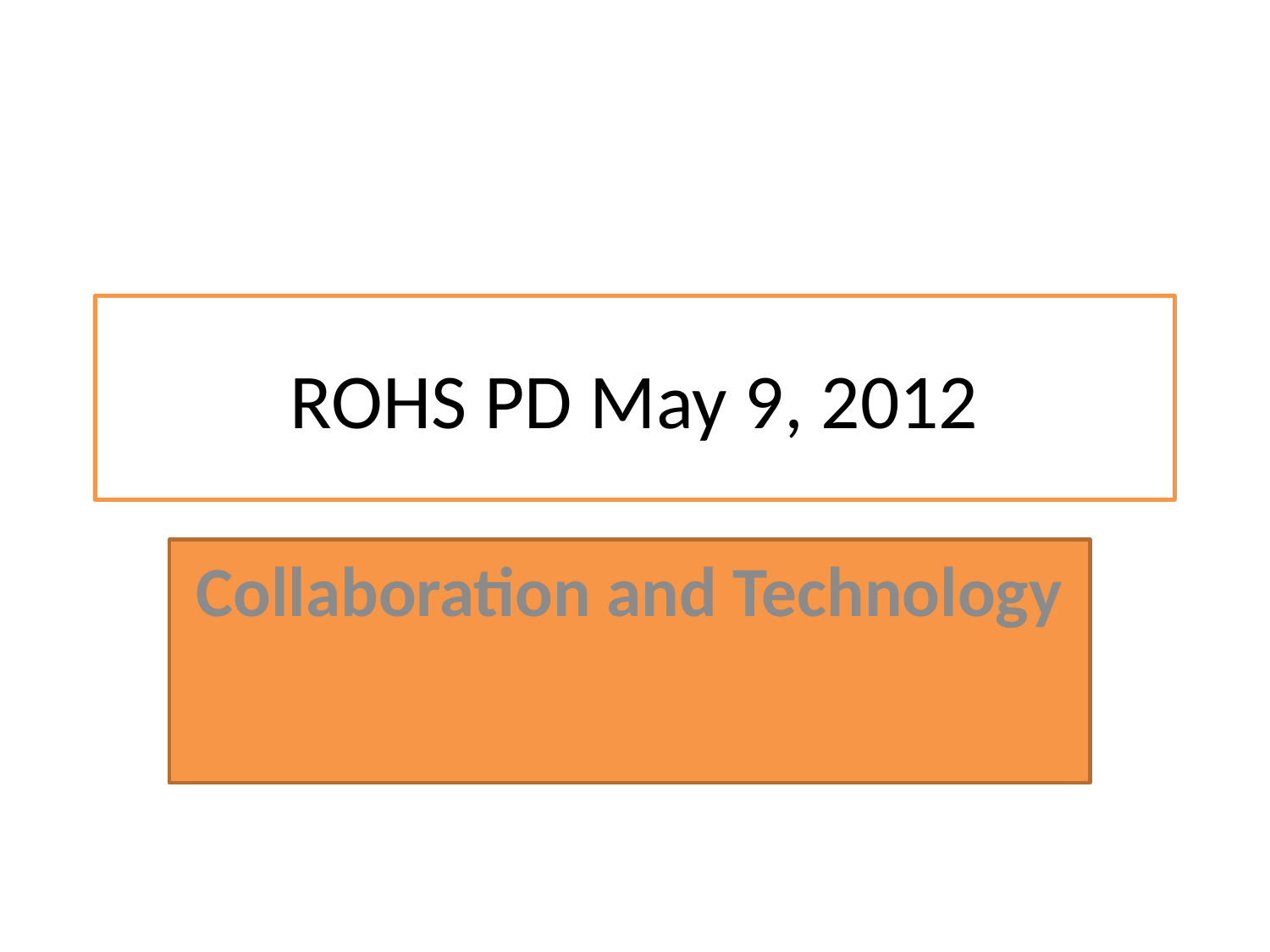

# ROHS PD May 9, 2012
Collaboration and Technology